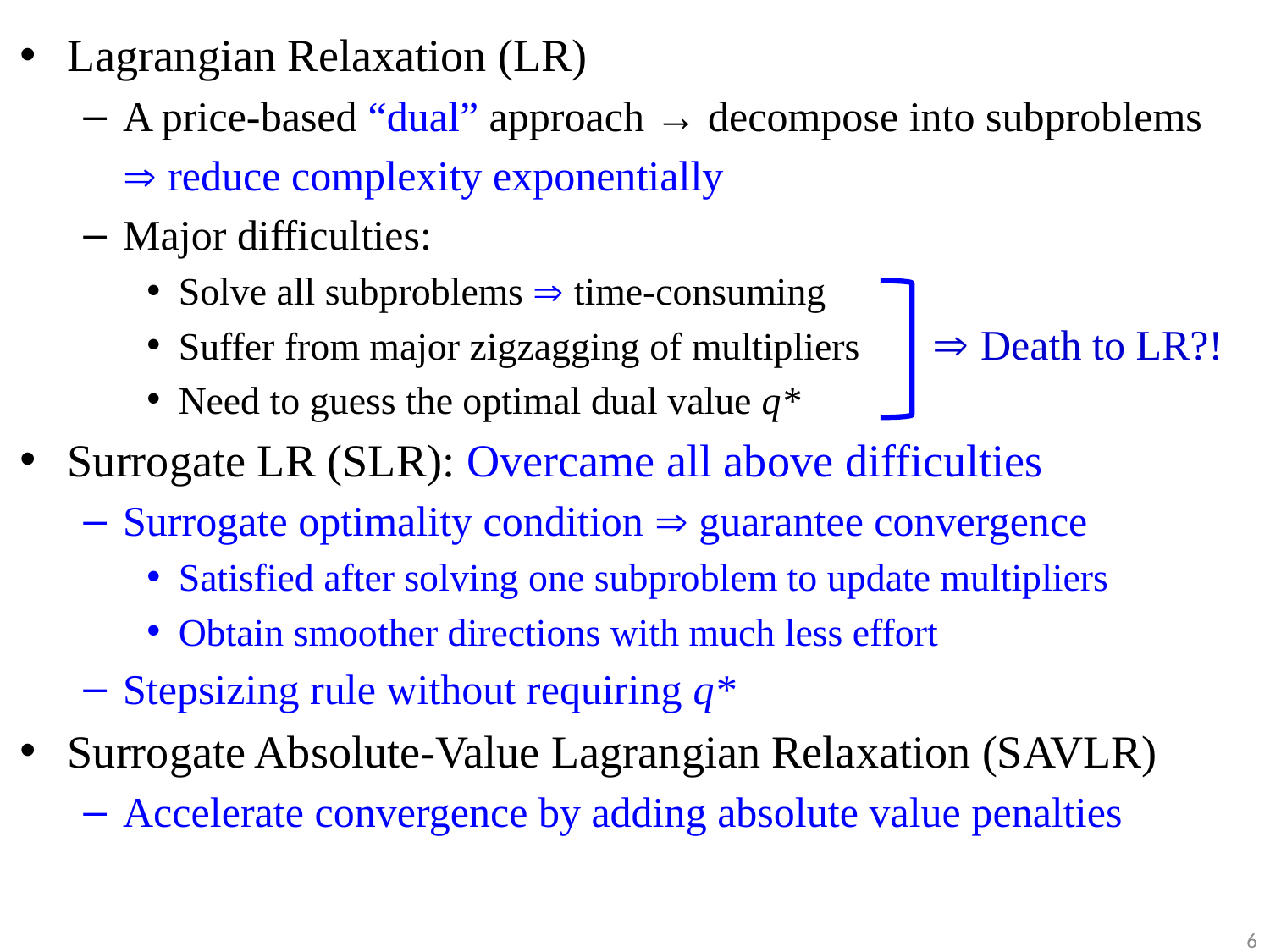

Lagrangian Relaxation (LR)
A price-based “dual” approach → decompose into subproblems
⇒ reduce complexity exponentially
Major difficulties:
Solve all subproblems ⇒ time-consuming
Suffer from major zigzagging of multipliers
Need to guess the optimal dual value q*
Surrogate LR (SLR): Overcame all above difficulties
Surrogate optimality condition ⇒ guarantee convergence
Satisfied after solving one subproblem to update multipliers
Obtain smoother directions with much less effort
Stepsizing rule without requiring q*
Surrogate Absolute-Value Lagrangian Relaxation (SAVLR)
Accelerate convergence by adding absolute value penalties

⇒	Death to LR?!
6